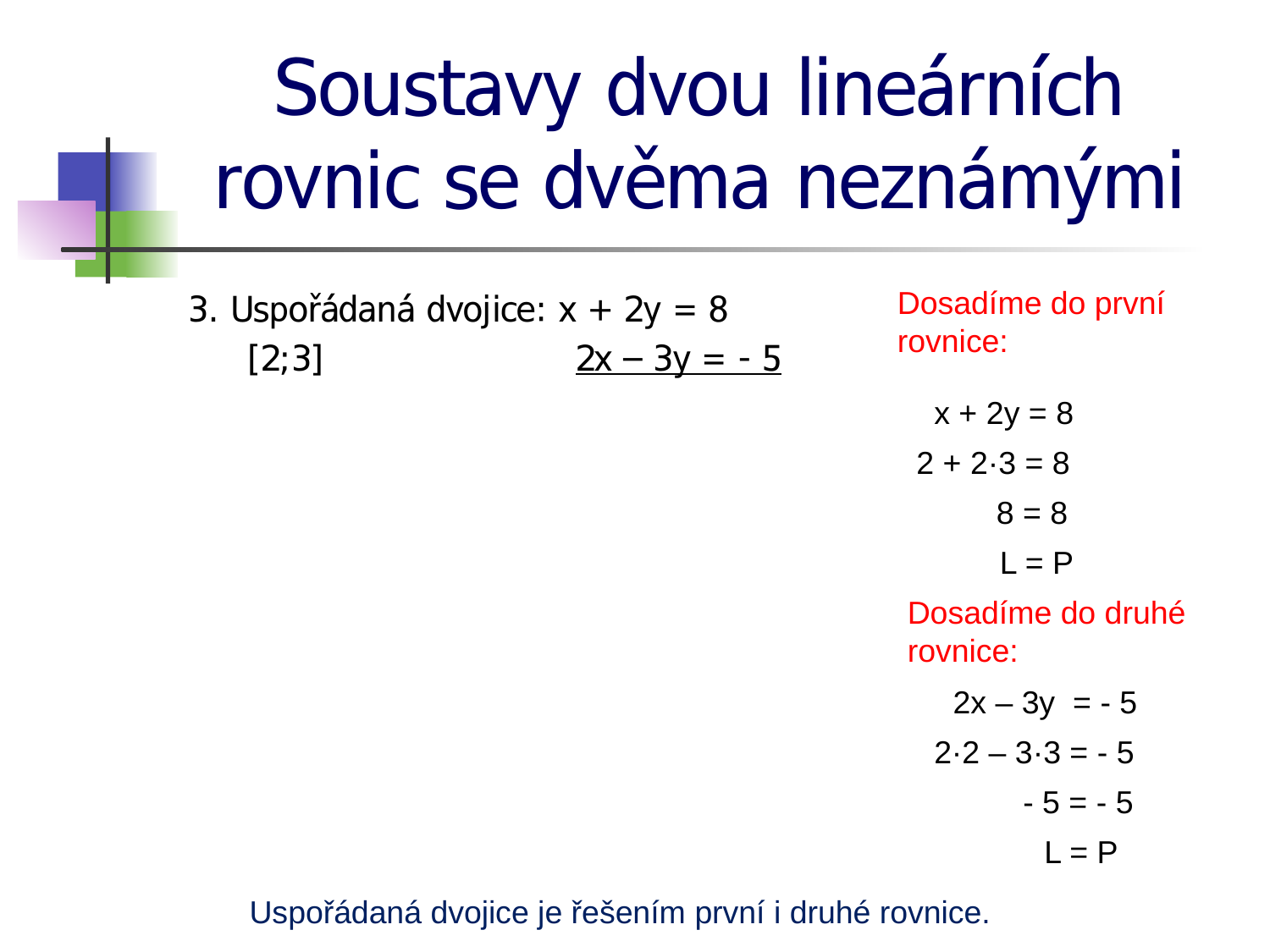

# Soustavy dvou lineárních rovnic se dvěma neznámými
Dosadíme do první rovnice:
3. Uspořádaná dvojice: x + 2y = 8
[2;3]		 2x – 3y = - 5
   x + 2y = 8
 2 + 2·3 = 8
          8 = 8
                L = P
Dosadíme do druhé rovnice:
    2x – 3y  = - 5
   2·2 – 3·3 = - 5
             - 5 = - 5
            L = P
Uspořádaná dvojice je řešením první i druhé rovnice.